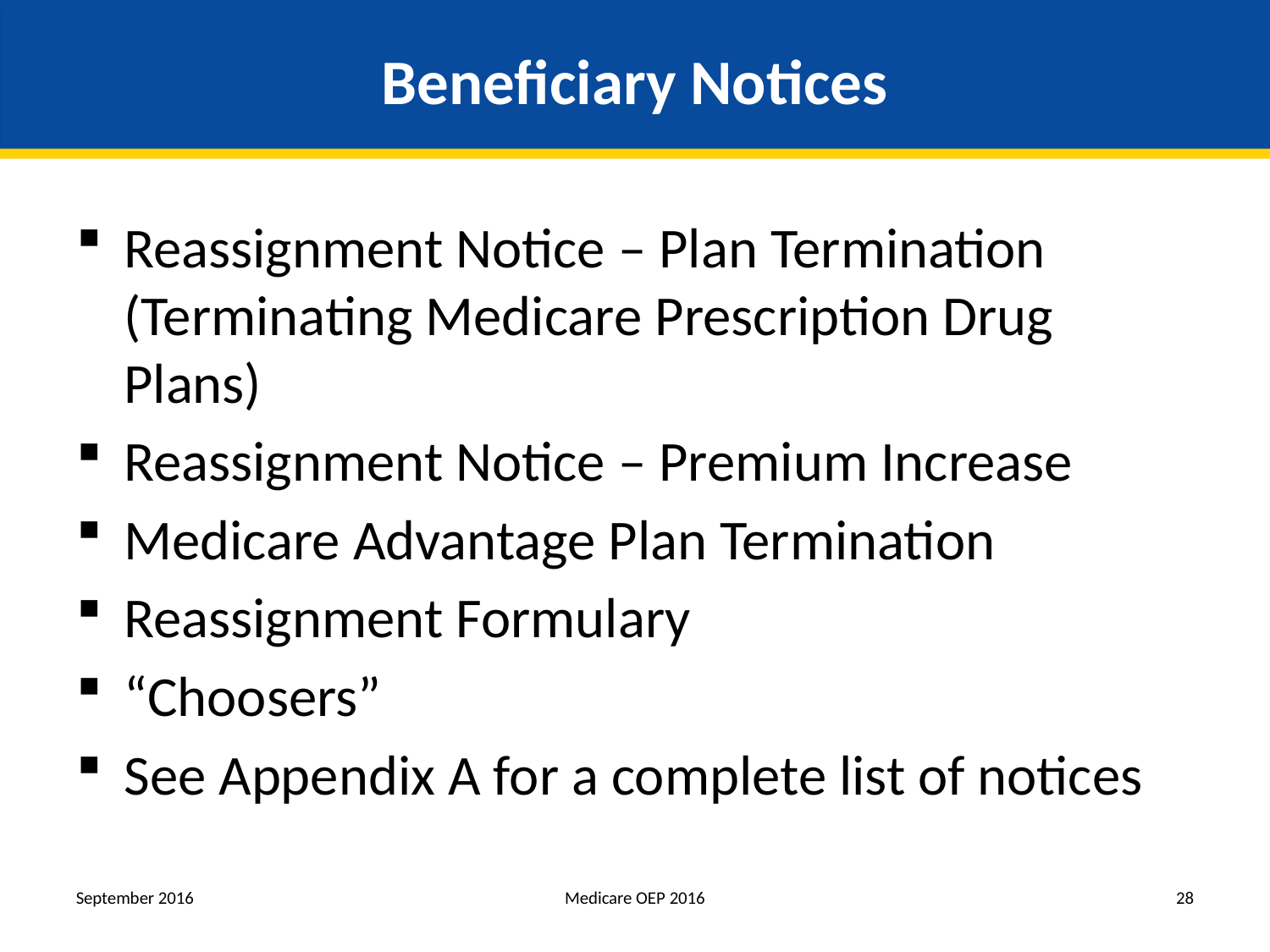

# Beneficiary Notices
Reassignment Notice – Plan Termination (Terminating Medicare Prescription Drug Plans)
Reassignment Notice – Premium Increase
Medicare Advantage Plan Termination
Reassignment Formulary
“Choosers”
See Appendix A for a complete list of notices
September 2016
Medicare OEP 2016
28